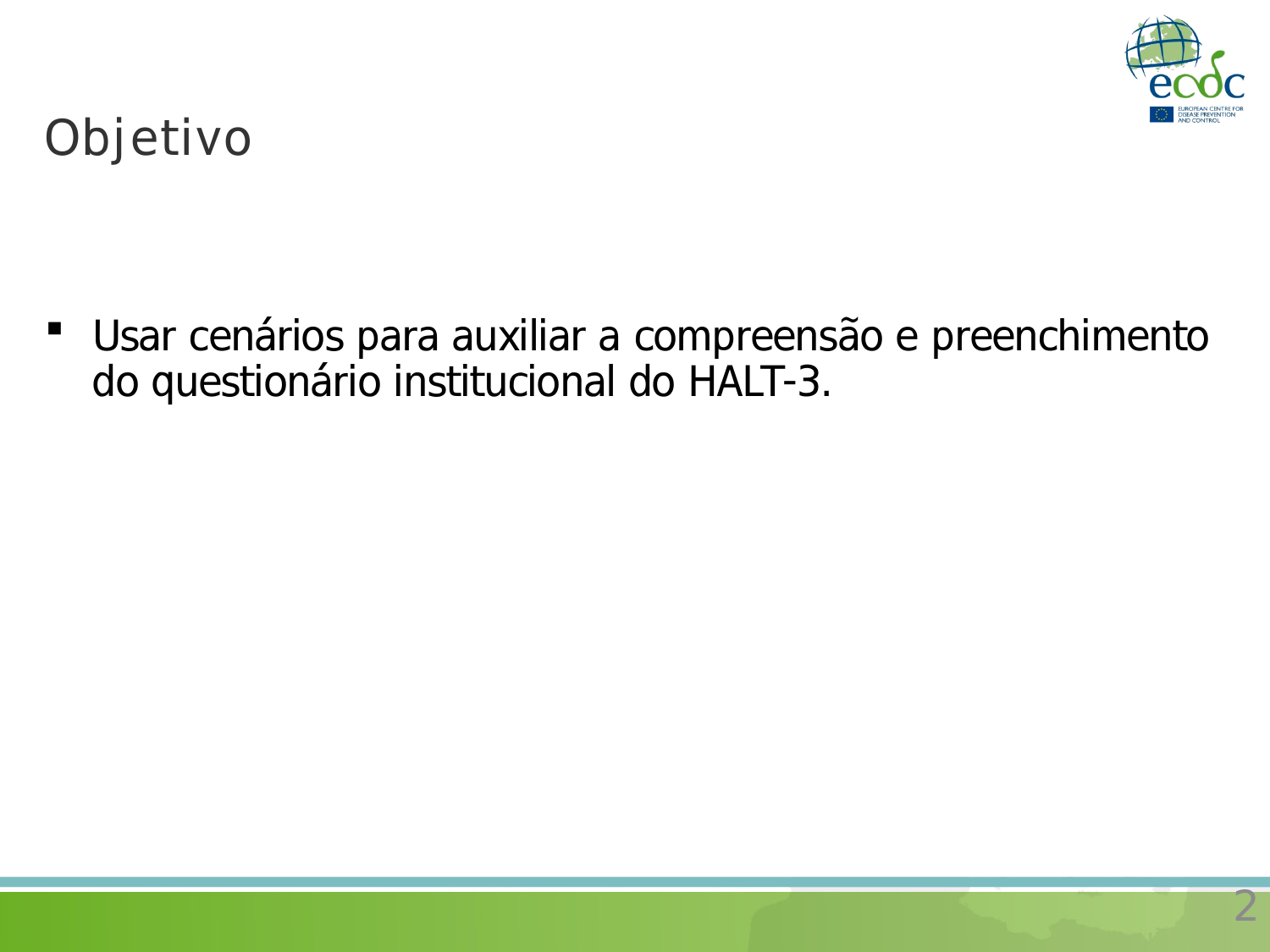

# Objetivo
Usar cenários para auxiliar a compreensão e preenchimento do questionário institucional do HALT-3.

2